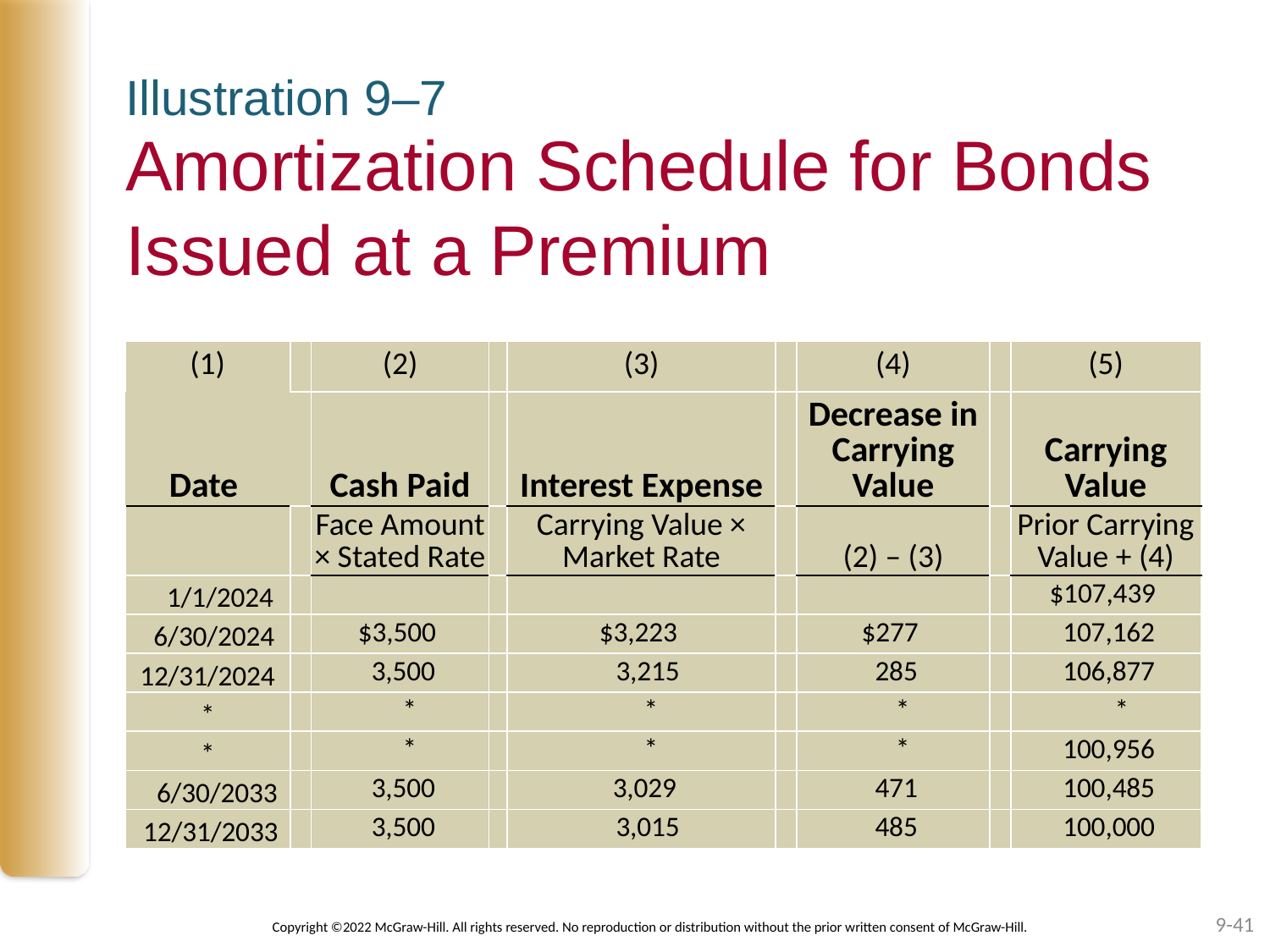

# Illustration 9–7
Amortization Schedule for Bonds Issued at a Premium
| (1) |  | (2) |  | (3) |  | (4) |  | (5) |
| --- | --- | --- | --- | --- | --- | --- | --- | --- |
| Date |  | Cash Paid |  | Interest Expense |  | Decrease in Carrying Value |  | Carrying Value |
|  |  | Face Amount × Stated Rate |  | Carrying Value × Market Rate |  | (2) – (3) |  | Prior Carrying Value + (4) |
| 1/1/2024 |  |  |  |  |  |  |  | $107,439 |
| 6/30/2024 |  | $3,500 |  | $3,223 |  | $277 |  | 107,162 |
| 12/31/2024 |  | 3,500 |  | 3,215 |  | 285 |  | 106,877 |
| \* |  | \* |  | \* |  | \* |  | \* |
| \* |  | \* |  | \* |  | \* |  | 100,956 |
| 6/30/2033 |  | 3,500 |  | 3,029 |  | 471 |  | 100,485 |
| 12/31/2033 |  | 3,500 |  | 3,015 |  | 485 |  | 100,000 |
9-41
Copyright ©2022 McGraw-Hill. All rights reserved. No reproduction or distribution without the prior written consent of McGraw-Hill.